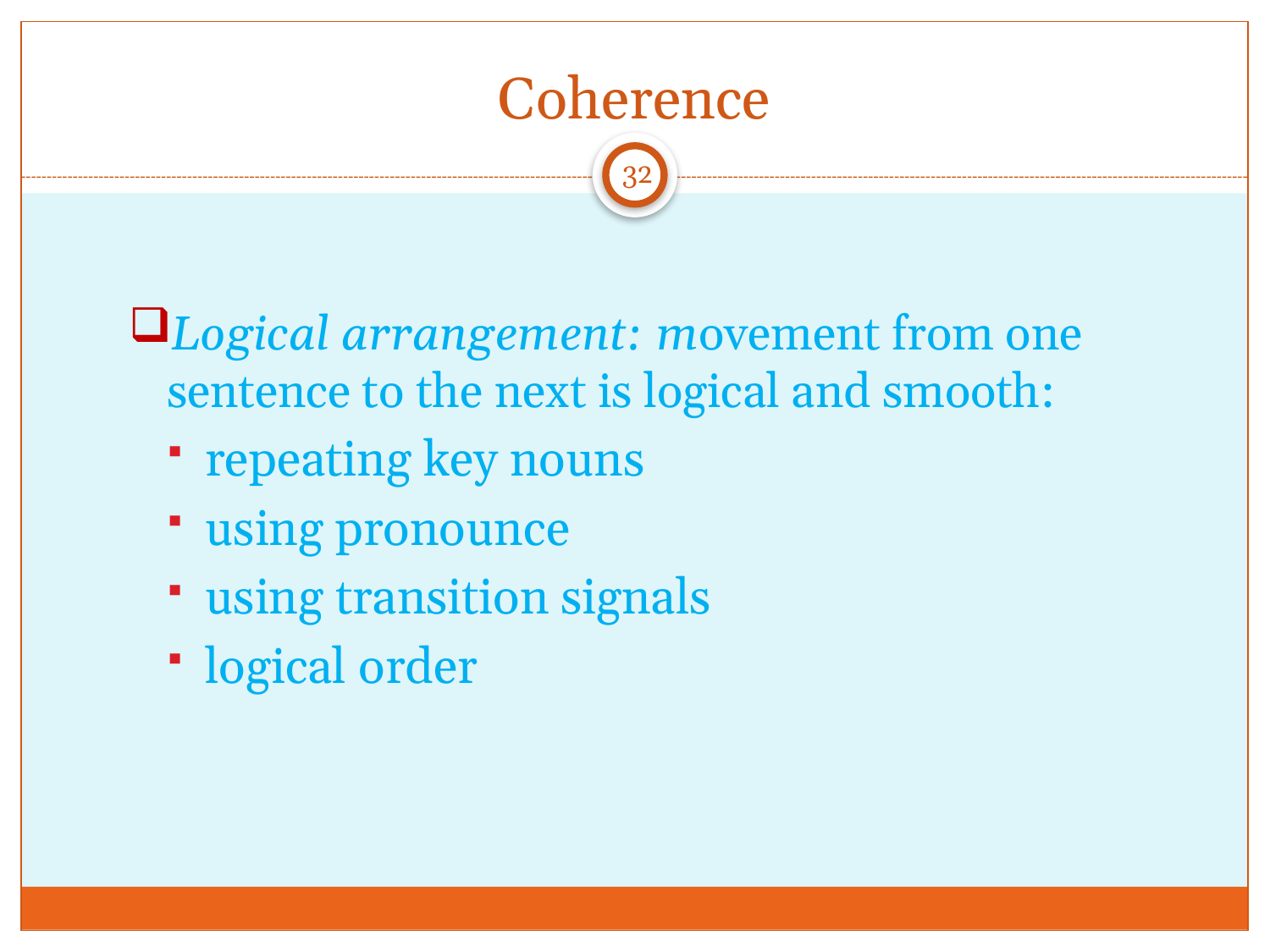

# Coherence
32
Logical arrangement: movement from one sentence to the next is logical and smooth:
repeating key nouns
using pronounce
using transition signals
logical order